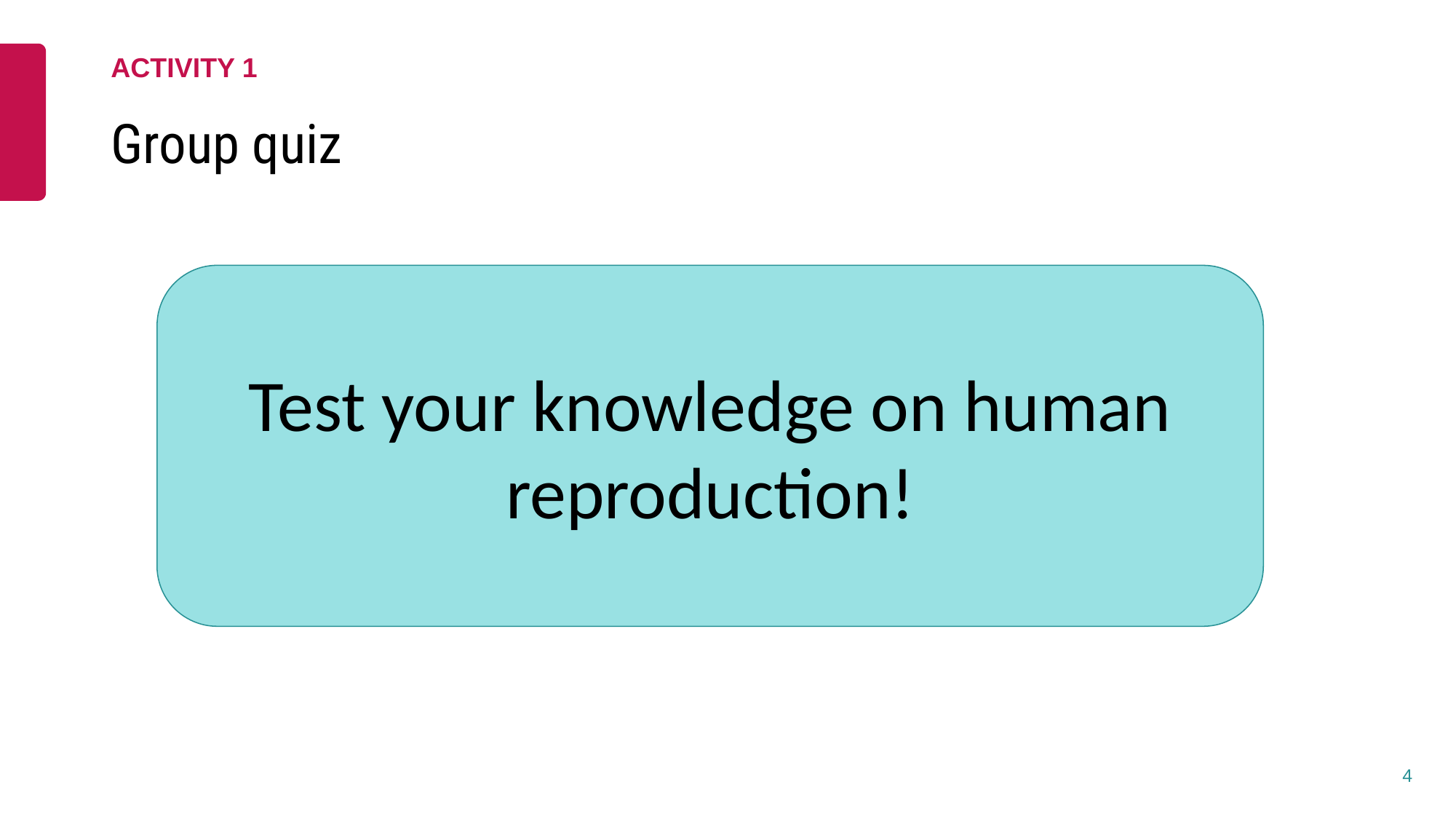

ACTIVITY 1
# Group quiz
Test your knowledge on human reproduction!
4